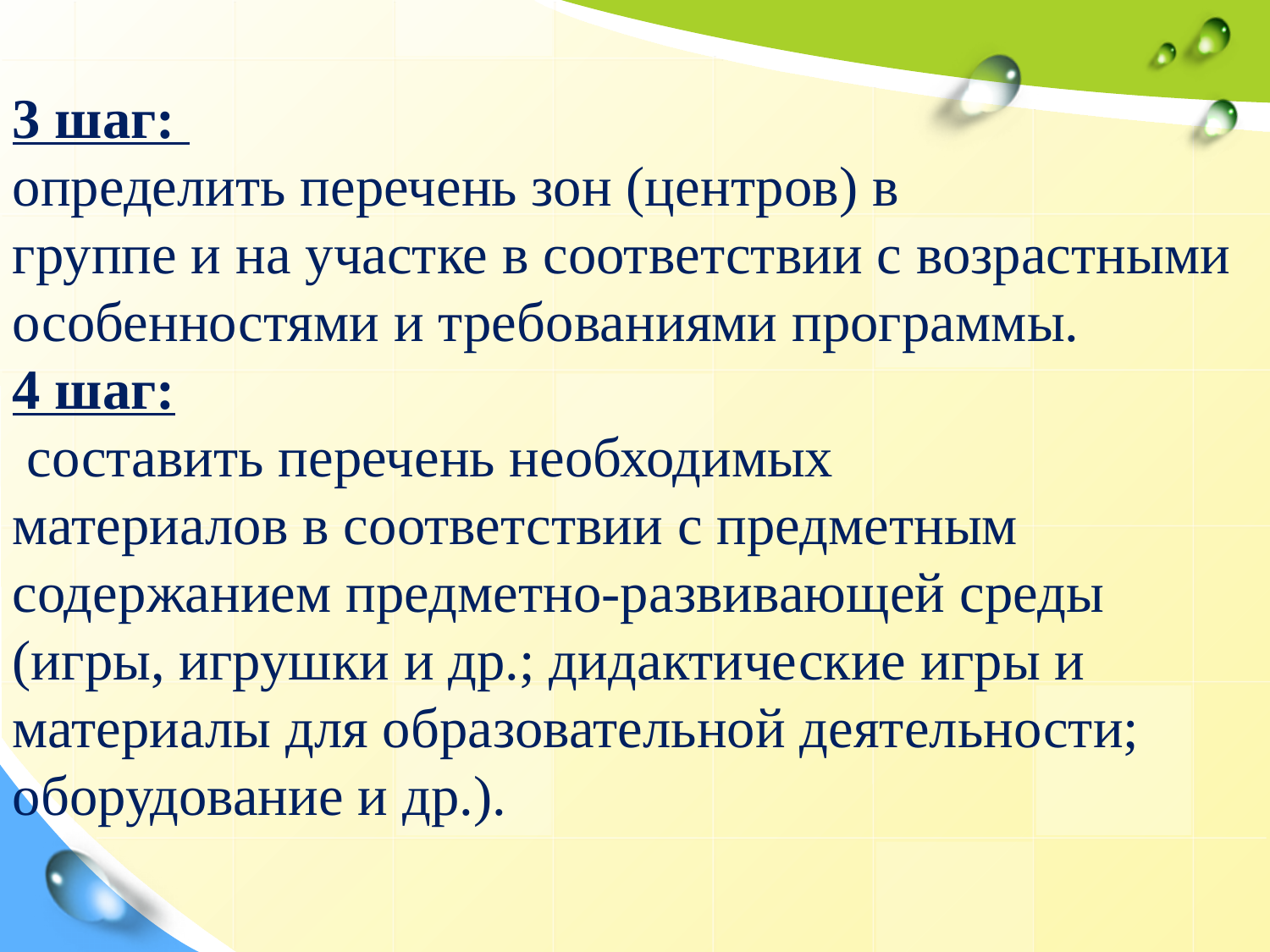

3 шаг:
определить перечень зон (центров) в
группе и на участке в соответствии с возрастными
особенностями и требованиями программы.
4 шаг:
 составить перечень необходимых
материалов в соответствии с предметным
содержанием предметно-развивающей среды
(игры, игрушки и др.; дидактические игры и
материалы для образовательной деятельности;
оборудование и др.).